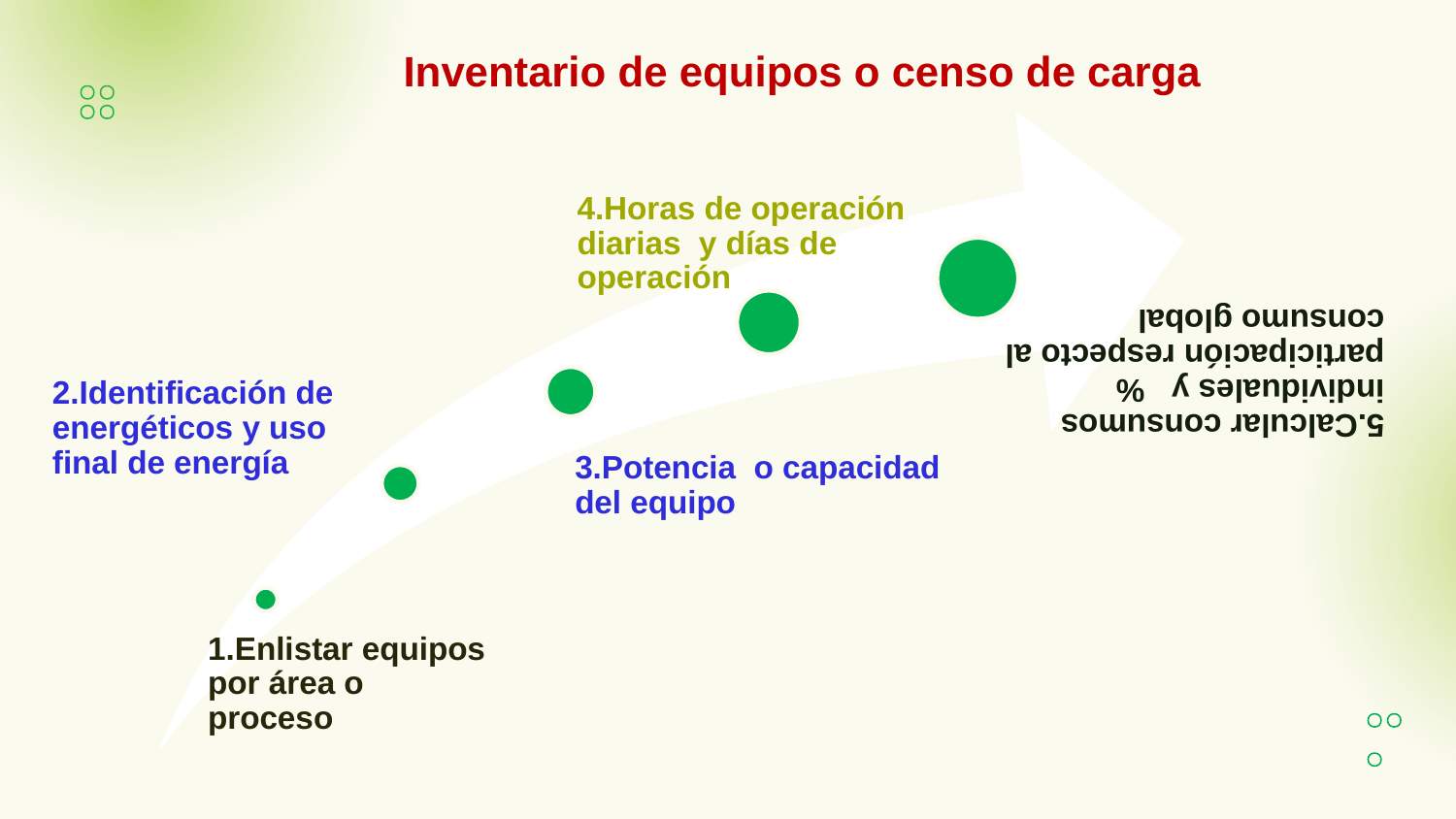

Inventario de equipos o censo de carga
1.Enlistar equipos por área o proceso
2.Identificación de  energéticos y uso final de energía
3.Potencia  o capacidad del equipo
4.Horas de operación diarias  y días de operación
5.Calcular consumos individuales y   % participación respecto al consumo global